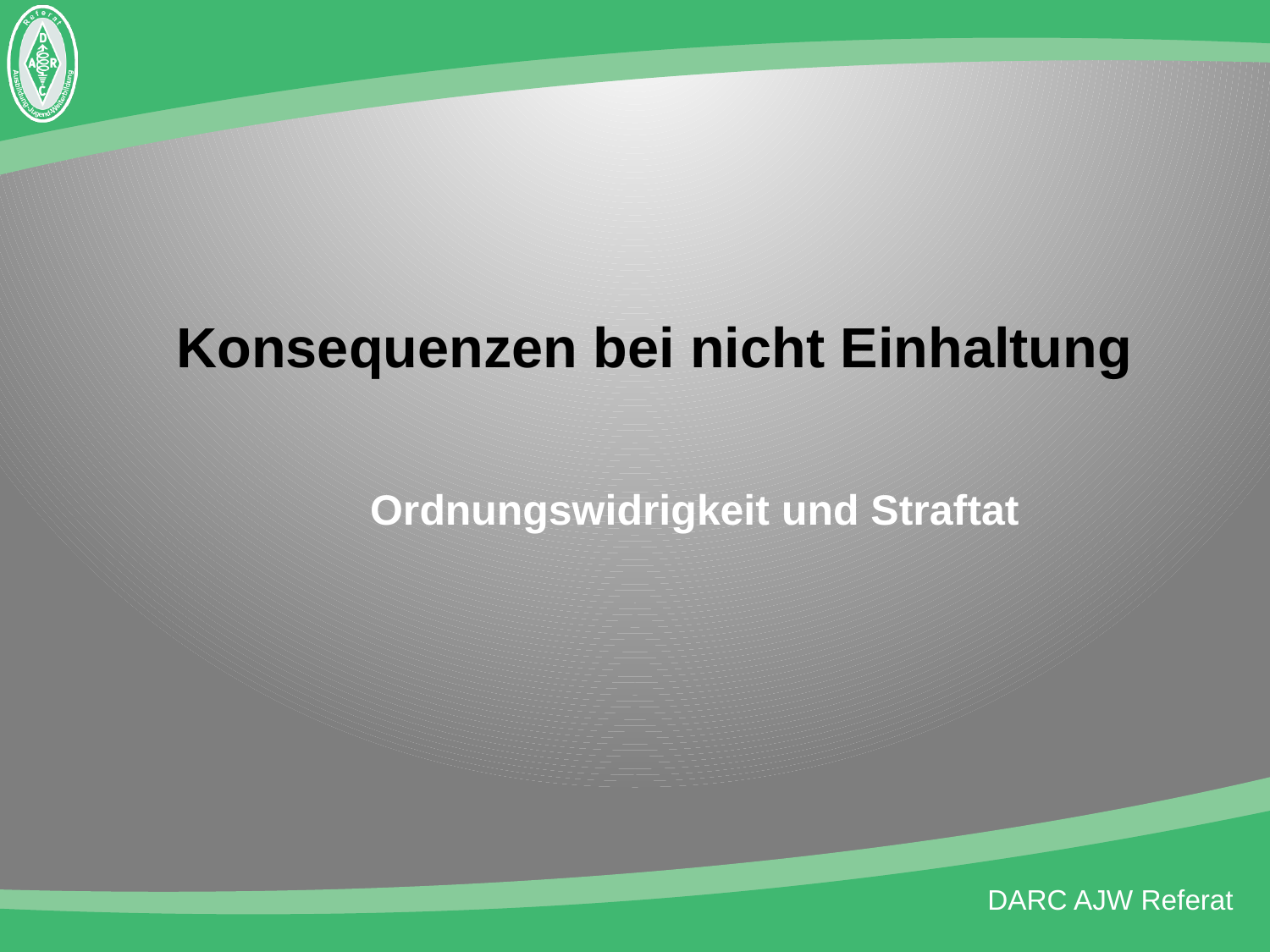

# Konsequenzen bei nicht Einhaltung
Ordnungswidrigkeit und Straftat